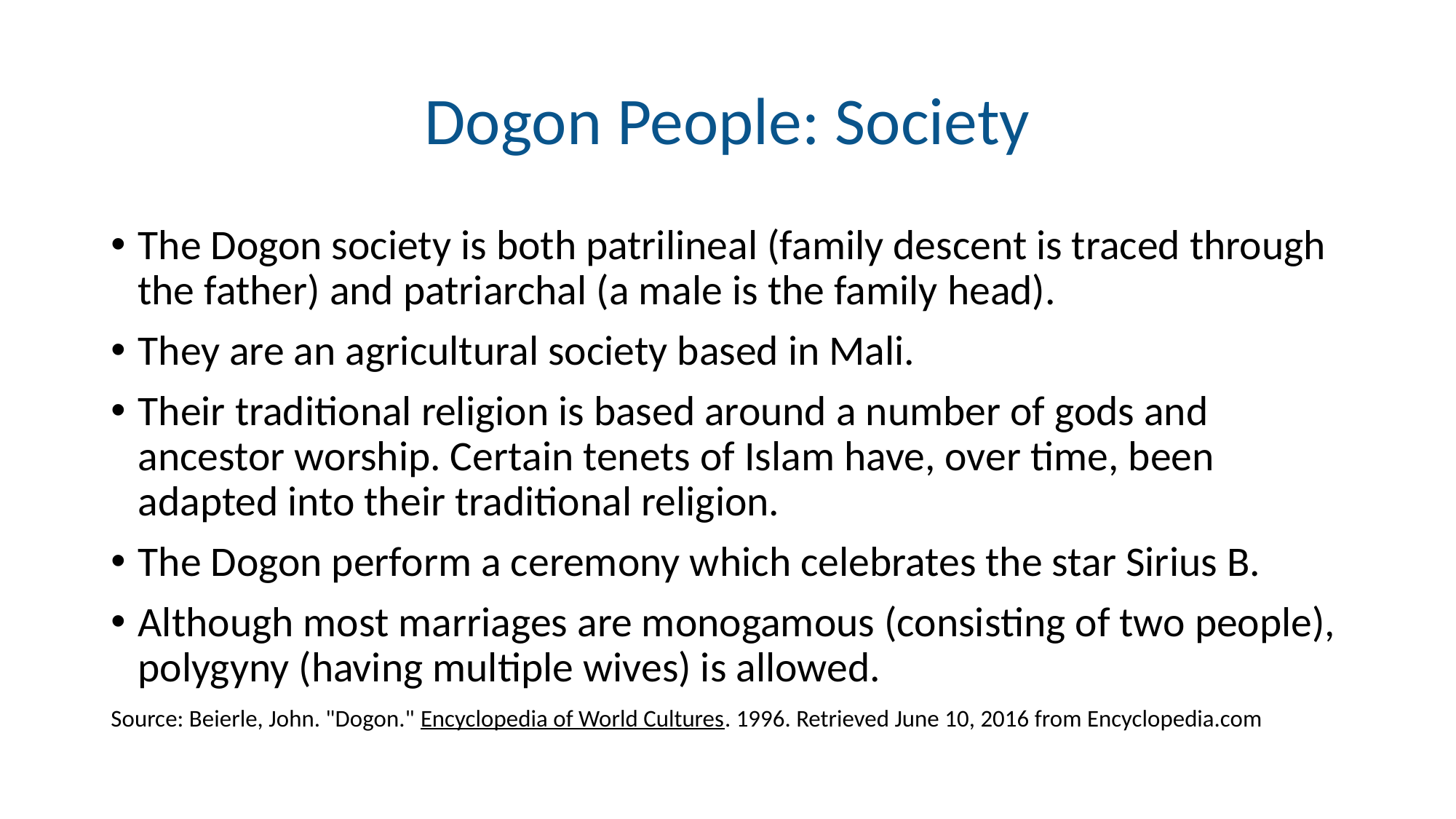

# Dogon People: Society
The Dogon society is both patrilineal (family descent is traced through the father) and patriarchal (a male is the family head).
They are an agricultural society based in Mali.
Their traditional religion is based around a number of gods and ancestor worship. Certain tenets of Islam have, over time, been adapted into their traditional religion.
The Dogon perform a ceremony which celebrates the star Sirius B.
Although most marriages are monogamous (consisting of two people), polygyny (having multiple wives) is allowed.
Source: Beierle, John. "Dogon." Encyclopedia of World Cultures. 1996. Retrieved June 10, 2016 from Encyclopedia.com